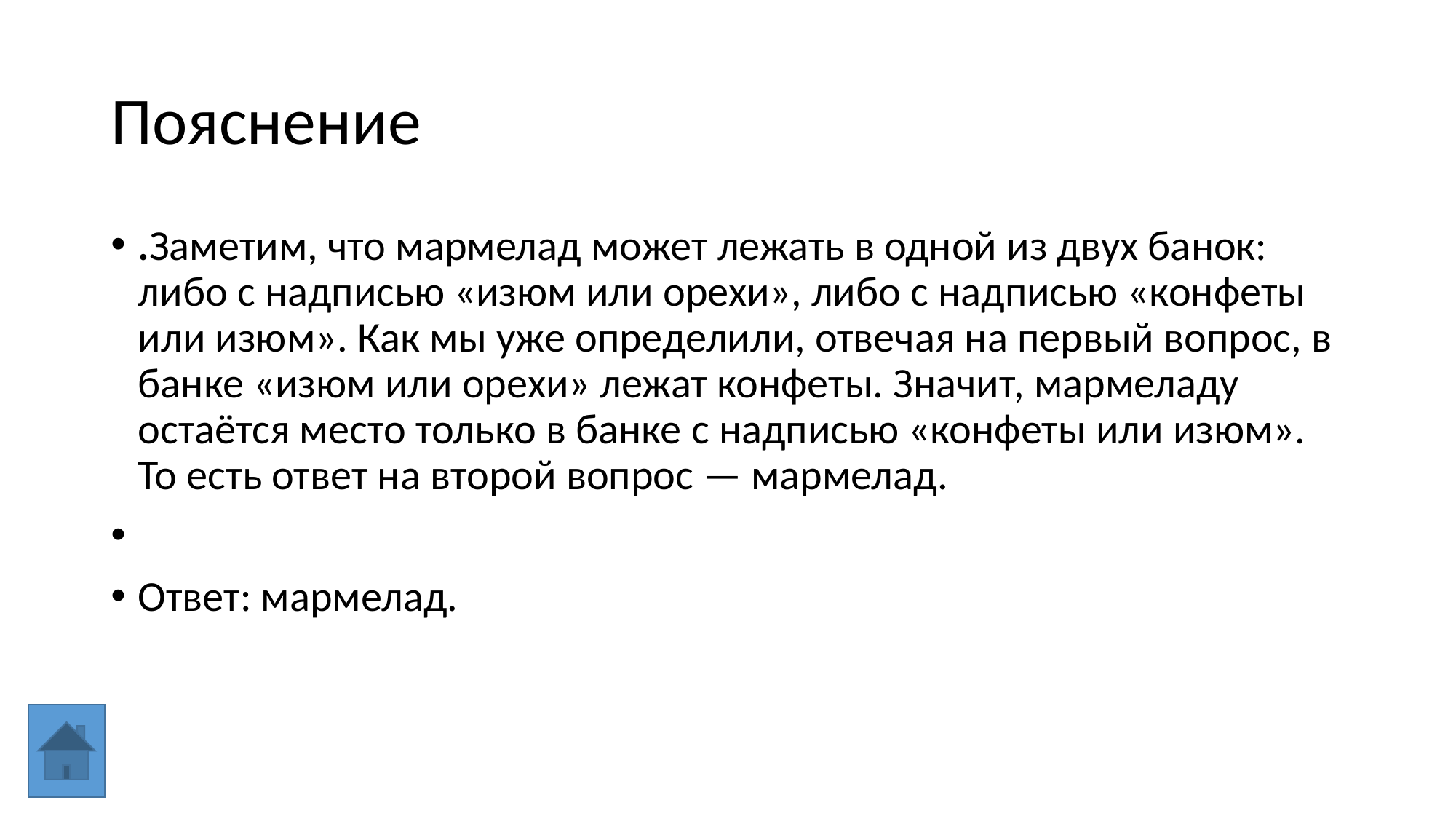

# Пояснение
.Заметим, что мармелад может лежать в одной из двух банок: либо с надписью «изюм или орехи», либо с надписью «конфеты или изюм». Как мы уже определили, отвечая на первый вопрос, в банке «изюм или орехи» лежат конфеты. Значит, мармеладу остаётся место только в банке с надписью «конфеты или изюм». То есть ответ на второй вопрос — мармелад.

Ответ: мармелад.